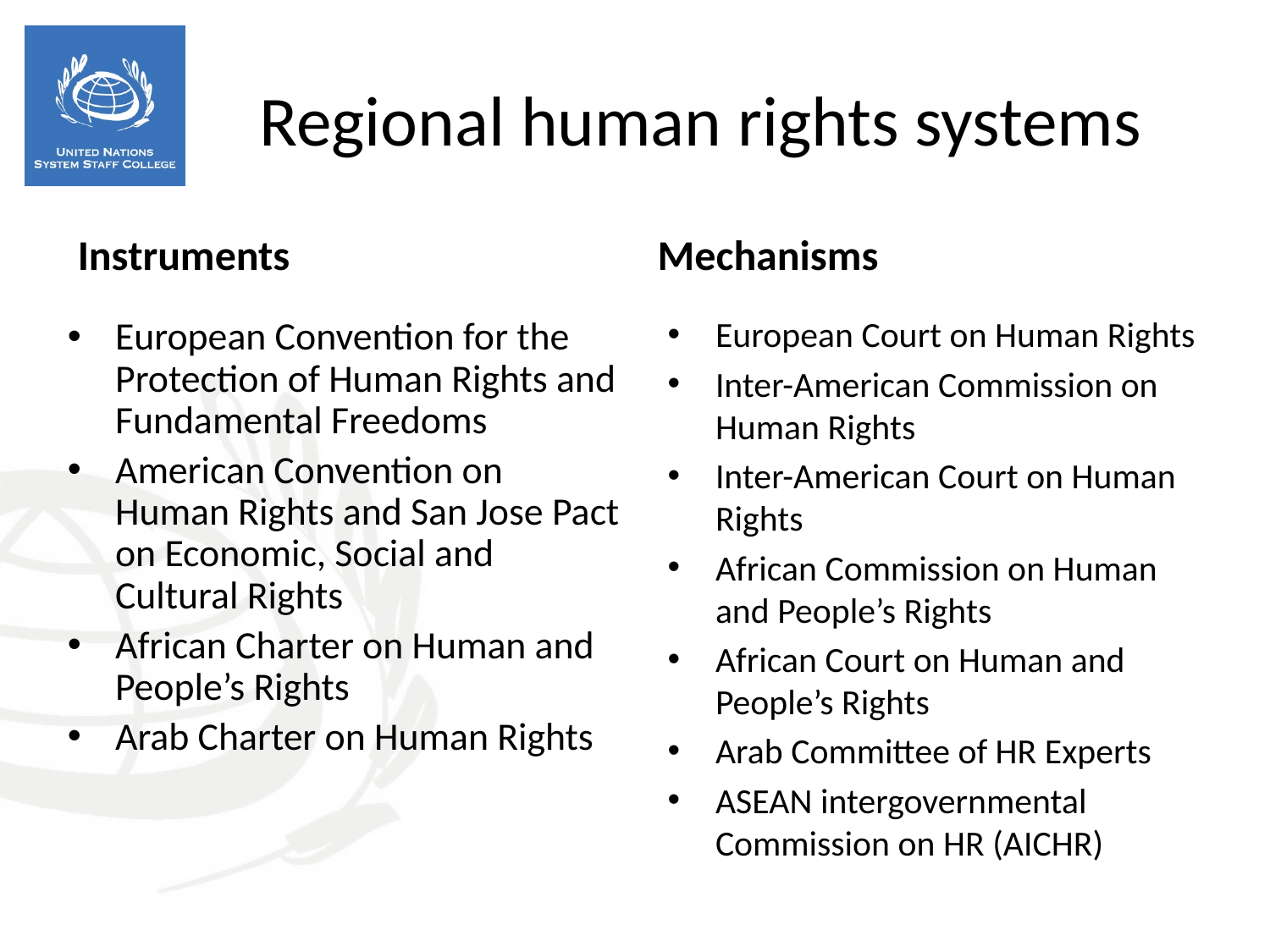

Regional human rights systems
Instruments
Mechanisms

European Convention for the Protection of Human Rights and Fundamental Freedoms
American Convention on Human Rights and San Jose Pact on Economic, Social and Cultural Rights
African Charter on Human and People’s Rights
Arab Charter on Human Rights
European Court on Human Rights
Inter-American Commission on Human Rights
Inter-American Court on Human Rights
African Commission on Human and People’s Rights
African Court on Human and People’s Rights
Arab Committee of HR Experts
ASEAN intergovernmental Commission on HR (AICHR)